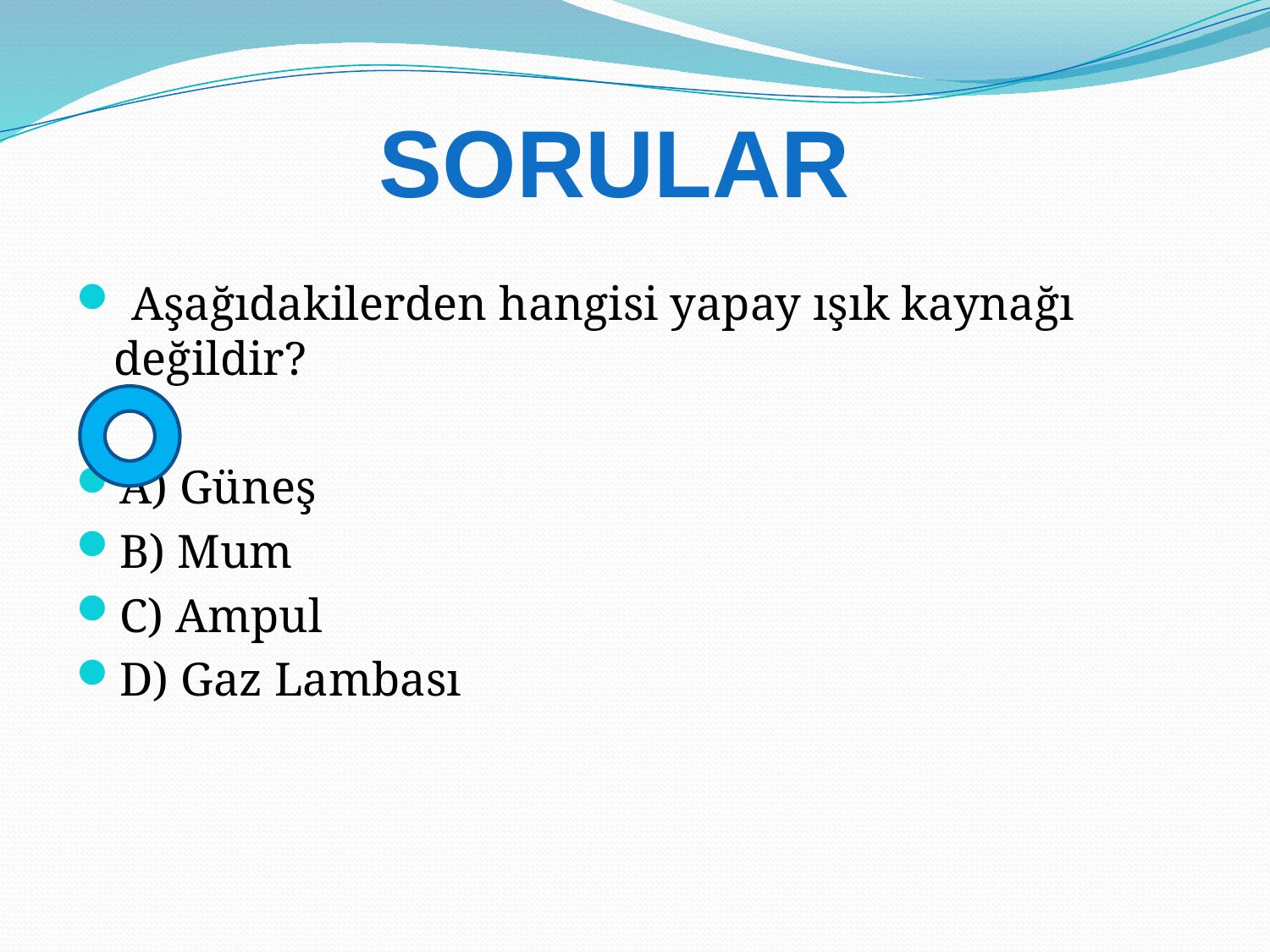

Sorular
 Aşağıdakilerden hangisi yapay ışık kaynağı değildir?

A) Güneş
B) Mum
C) Ampul
D) Gaz Lambası